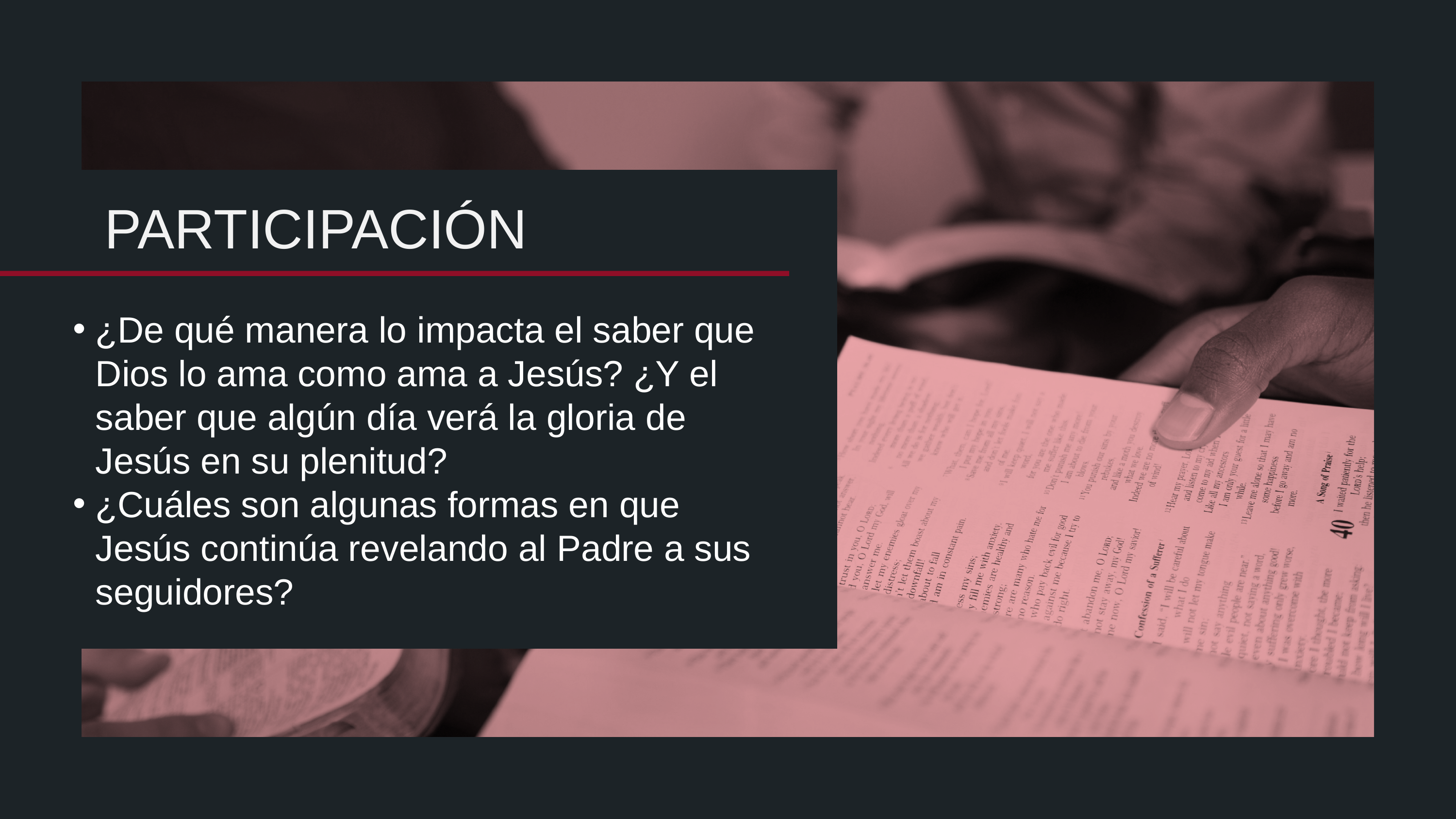

¿De qué manera lo impacta el saber que Dios lo ama como ama a Jesús? ¿Y el saber que algún día verá la gloria de Jesús en su plenitud?
¿Cuáles son algunas formas en que Jesús continúa revelando al Padre a sus seguidores?